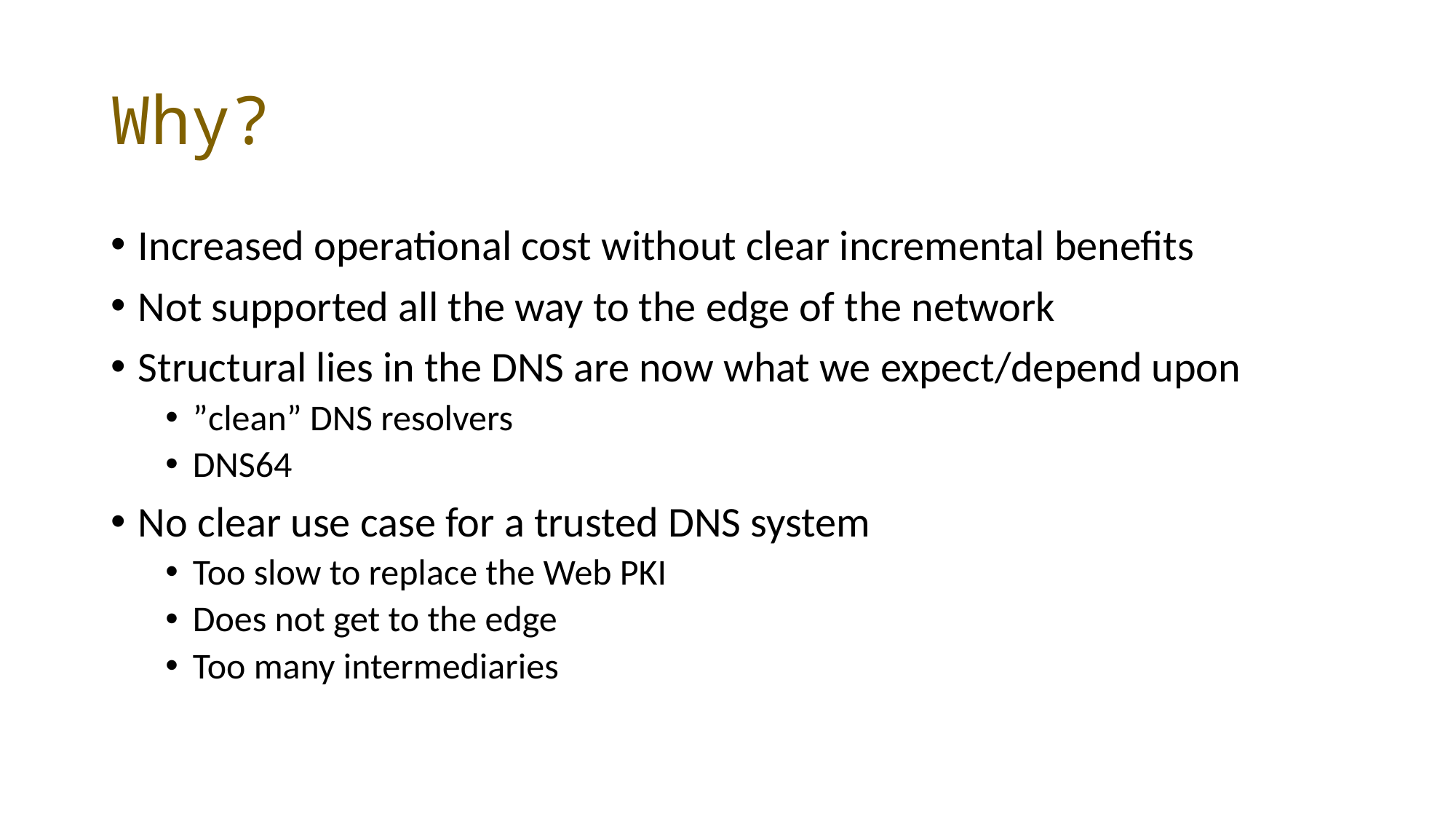

# Why?
Increased operational cost without clear incremental benefits
Not supported all the way to the edge of the network
Structural lies in the DNS are now what we expect/depend upon
”clean” DNS resolvers
DNS64
No clear use case for a trusted DNS system
Too slow to replace the Web PKI
Does not get to the edge
Too many intermediaries